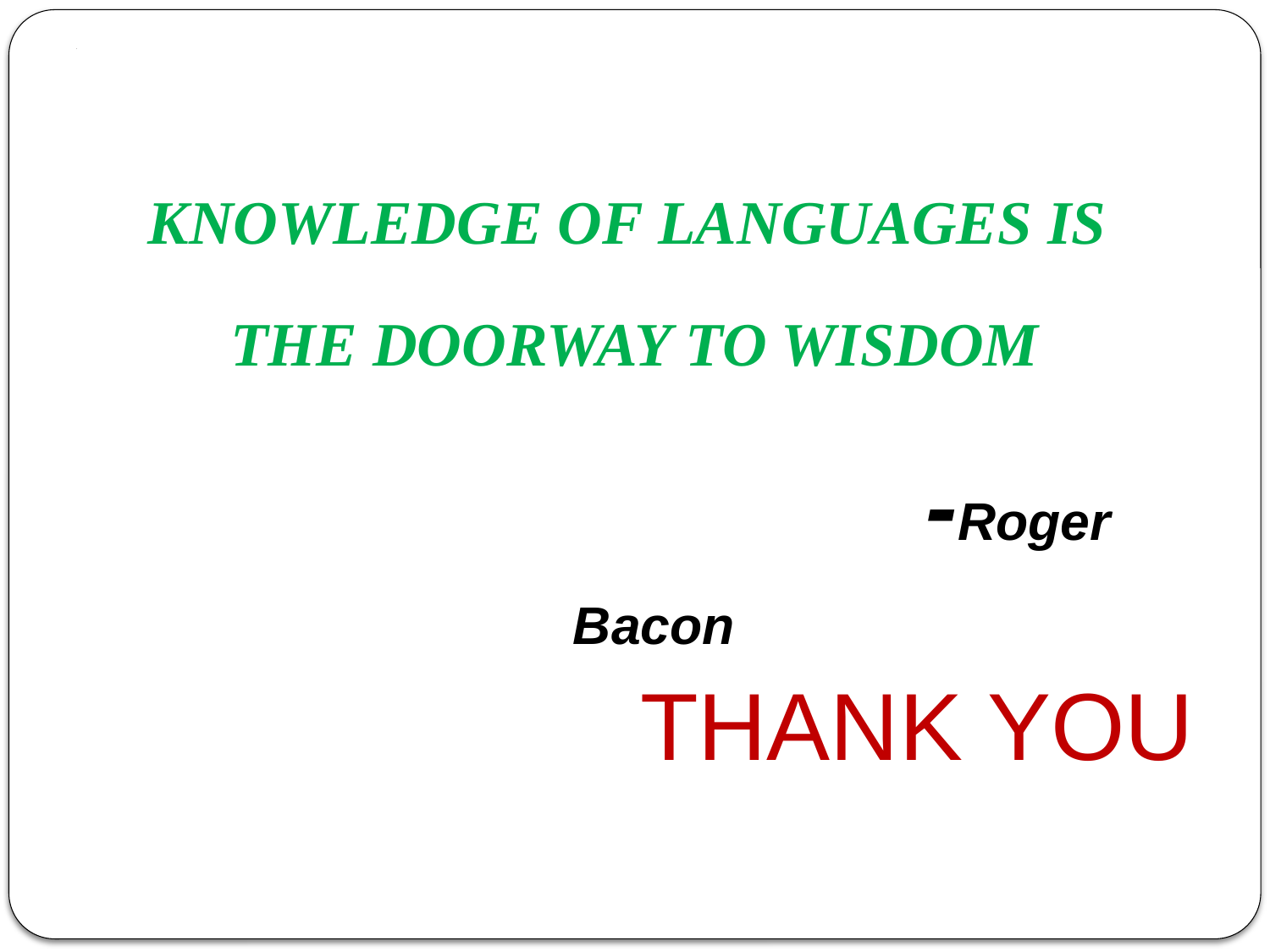

# .

KNOWLEDGE OF LANGUAGES IS
THE DOORWAY TO WISDOM
                             -Roger Bacon
THANK YOU